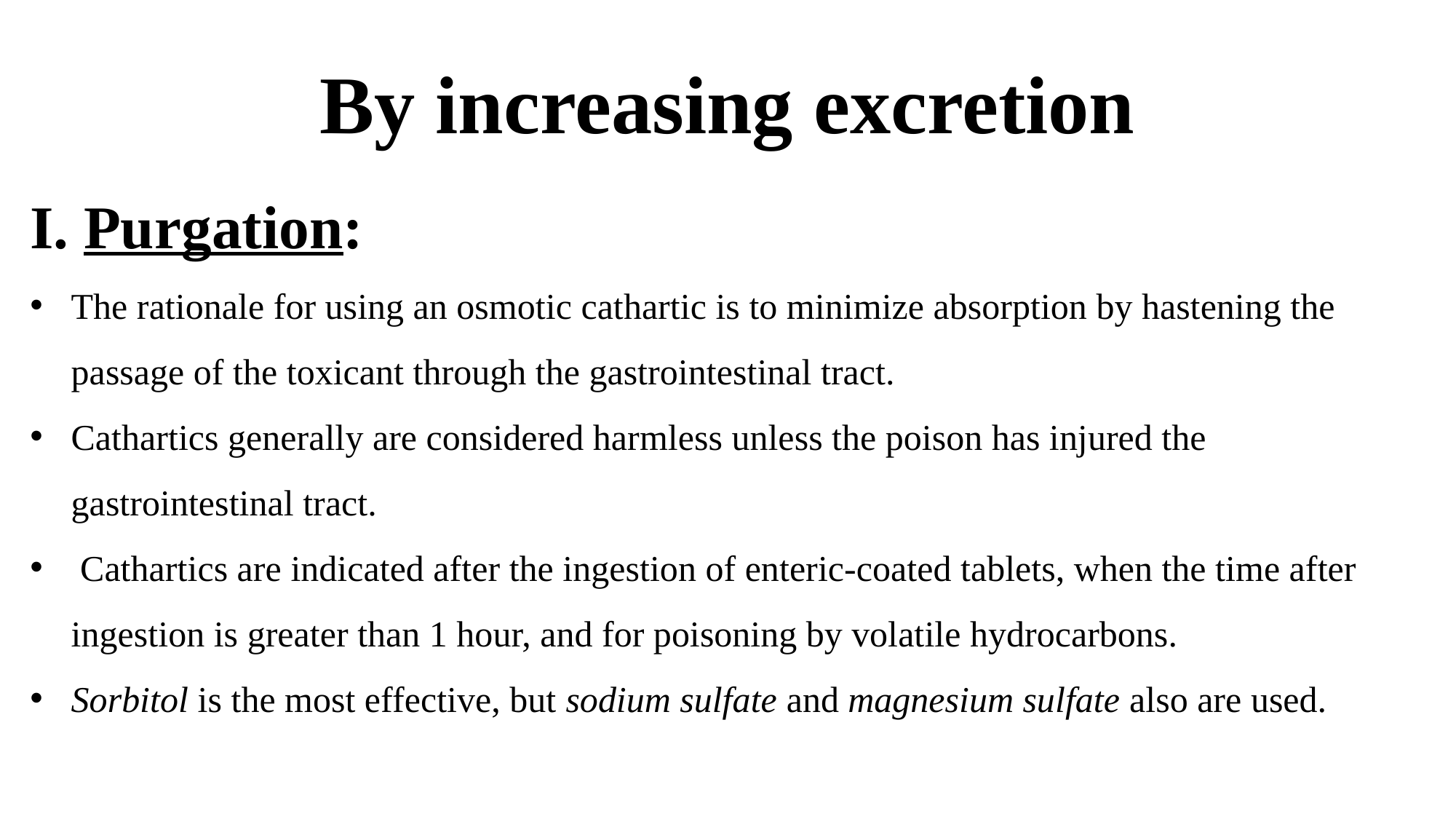

# By increasing excretion
I. Purgation:
The rationale for using an osmotic cathartic is to minimize absorption by hastening the passage of the toxicant through the gastrointestinal tract.
Cathartics generally are considered harmless unless the poison has injured the gastrointestinal tract.
 Cathartics are indicated after the ingestion of enteric-coated tablets, when the time after ingestion is greater than 1 hour, and for poisoning by volatile hydrocarbons.
Sorbitol is the most effective, but sodium sulfate and magnesium sulfate also are used.